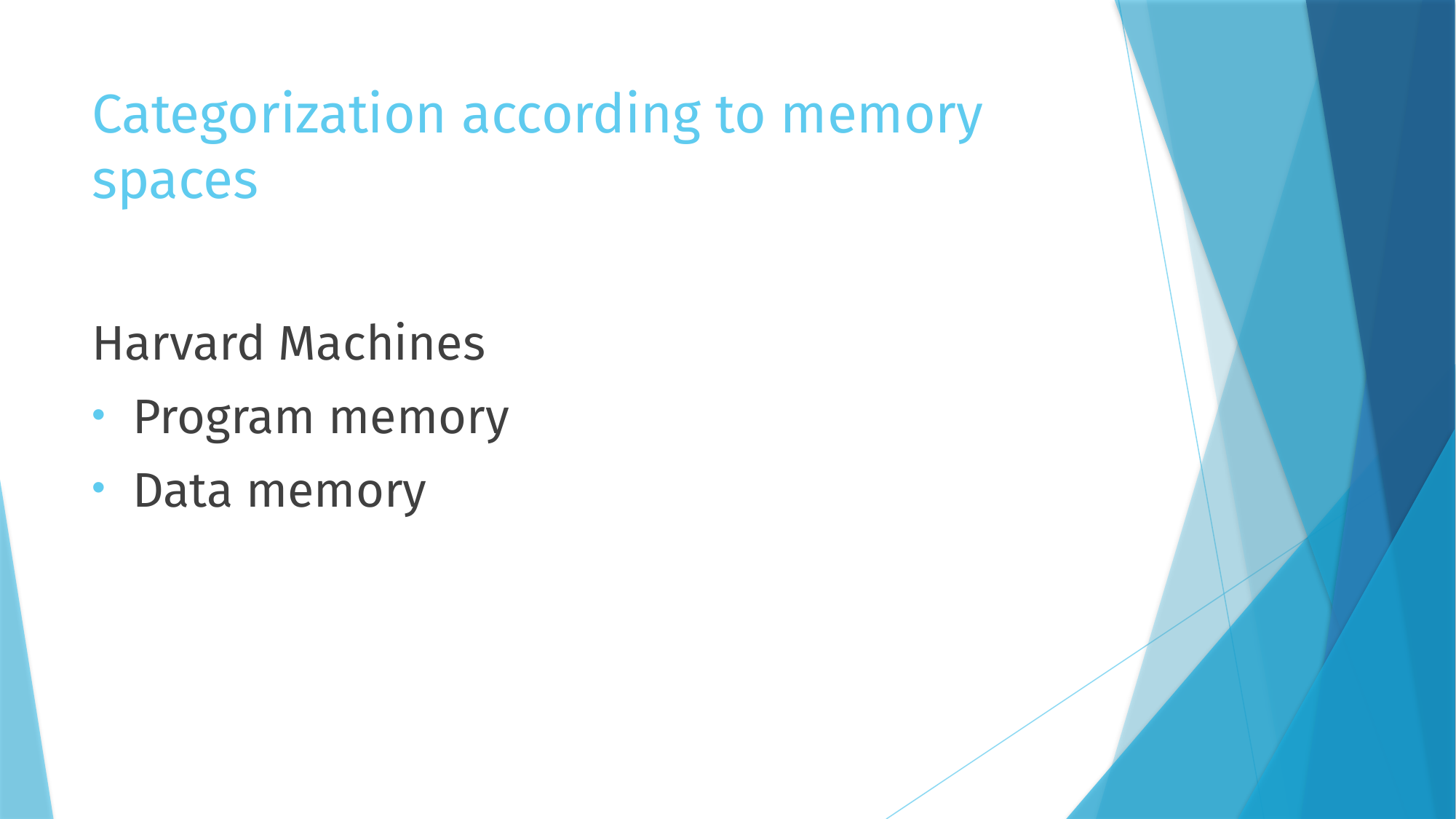

# Categorization according to memory spaces

Harvard Machines
Program memory
Data memory